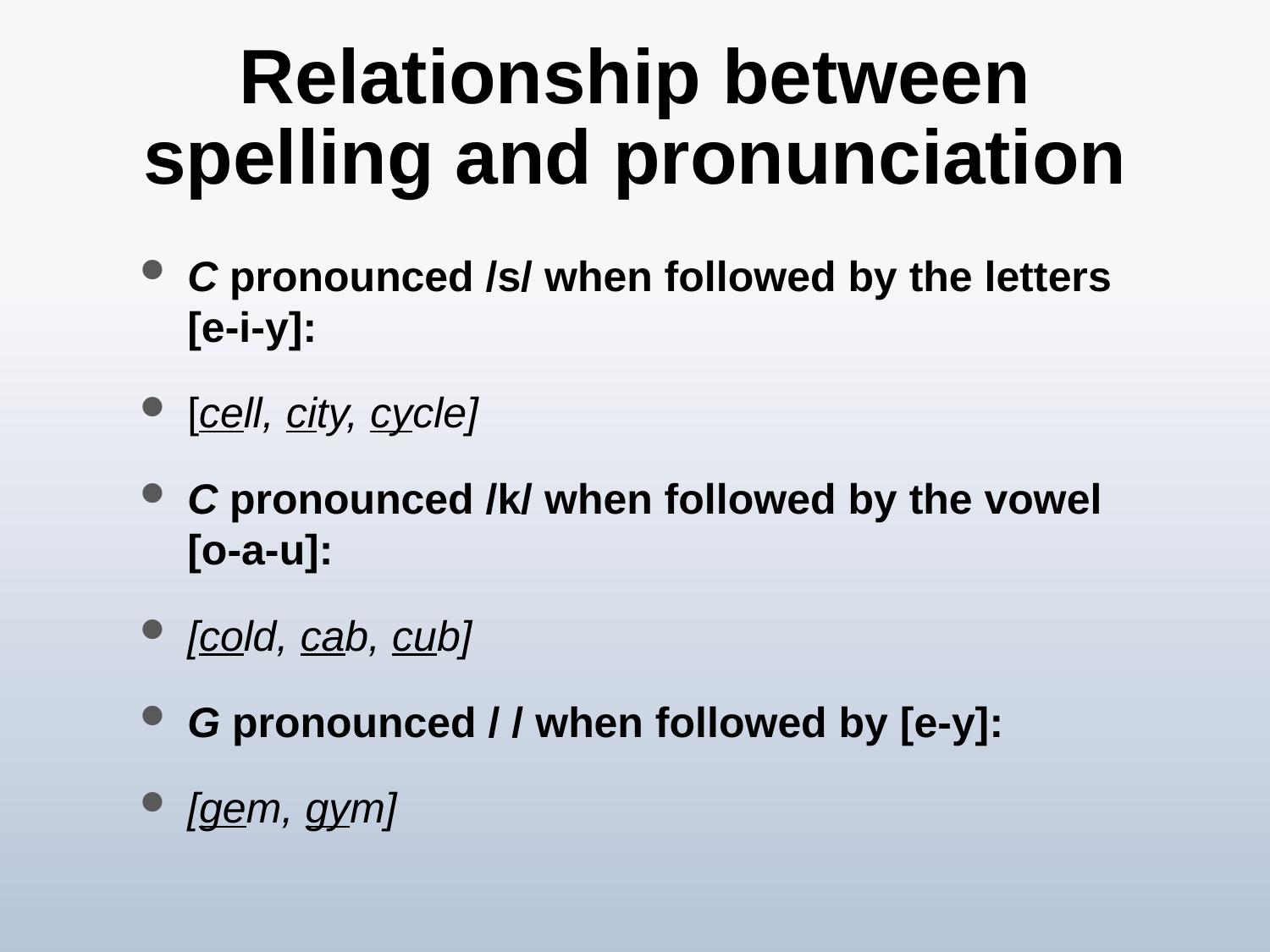

# Relationship between spelling and pronunciation
C pronounced /s/ when followed by the letters [e-i-y]:
[cell, city, cycle]
C pronounced /k/ when followed by the vowel [o-a-u]:
[cold, cab, cub]
G pronounced / / when followed by [e-y]:
[gem, gym]